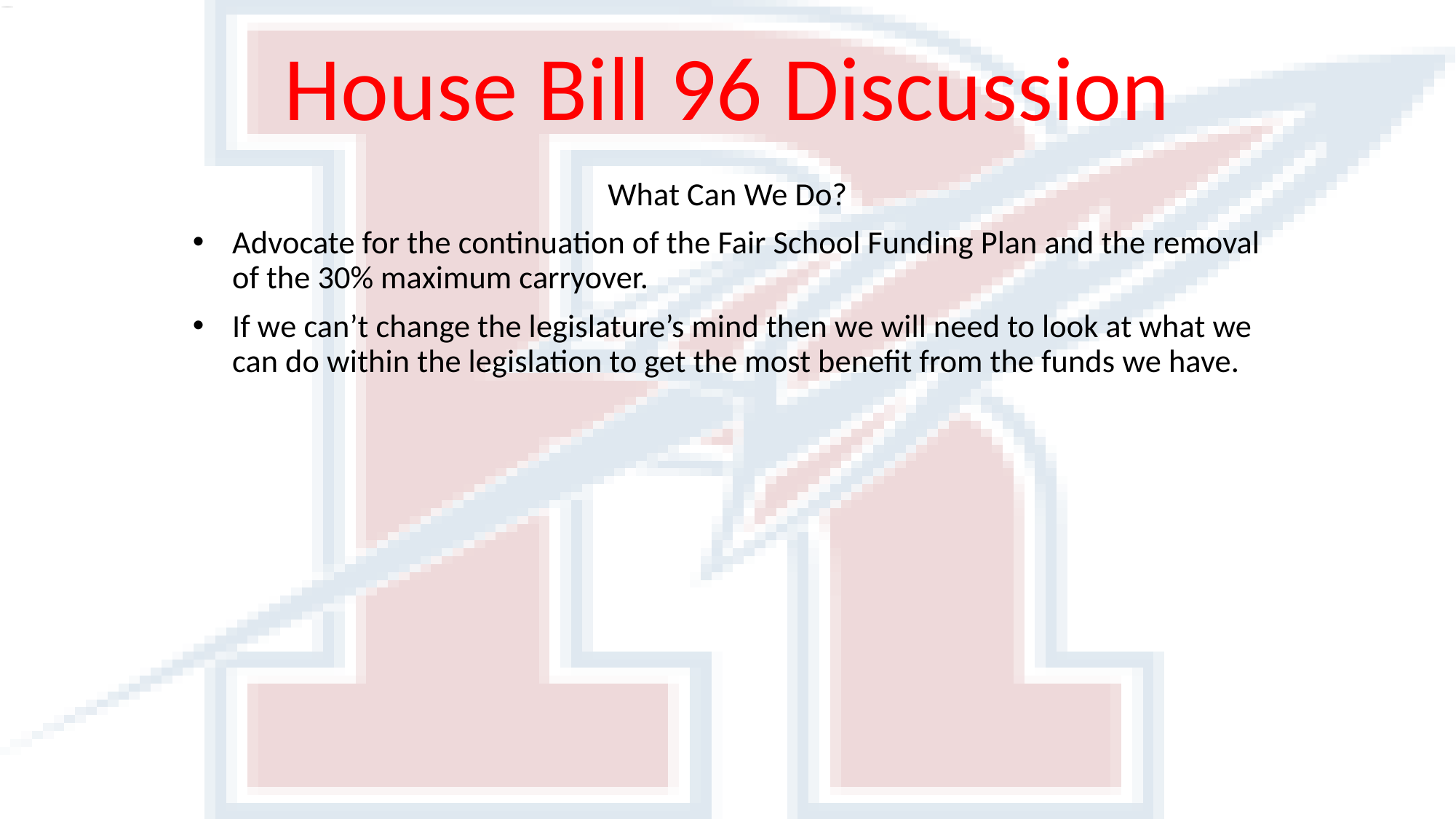

# House Bill 96 Discussion
What Can We Do?
Advocate for the continuation of the Fair School Funding Plan and the removal of the 30% maximum carryover.
If we can’t change the legislature’s mind then we will need to look at what we can do within the legislation to get the most benefit from the funds we have.